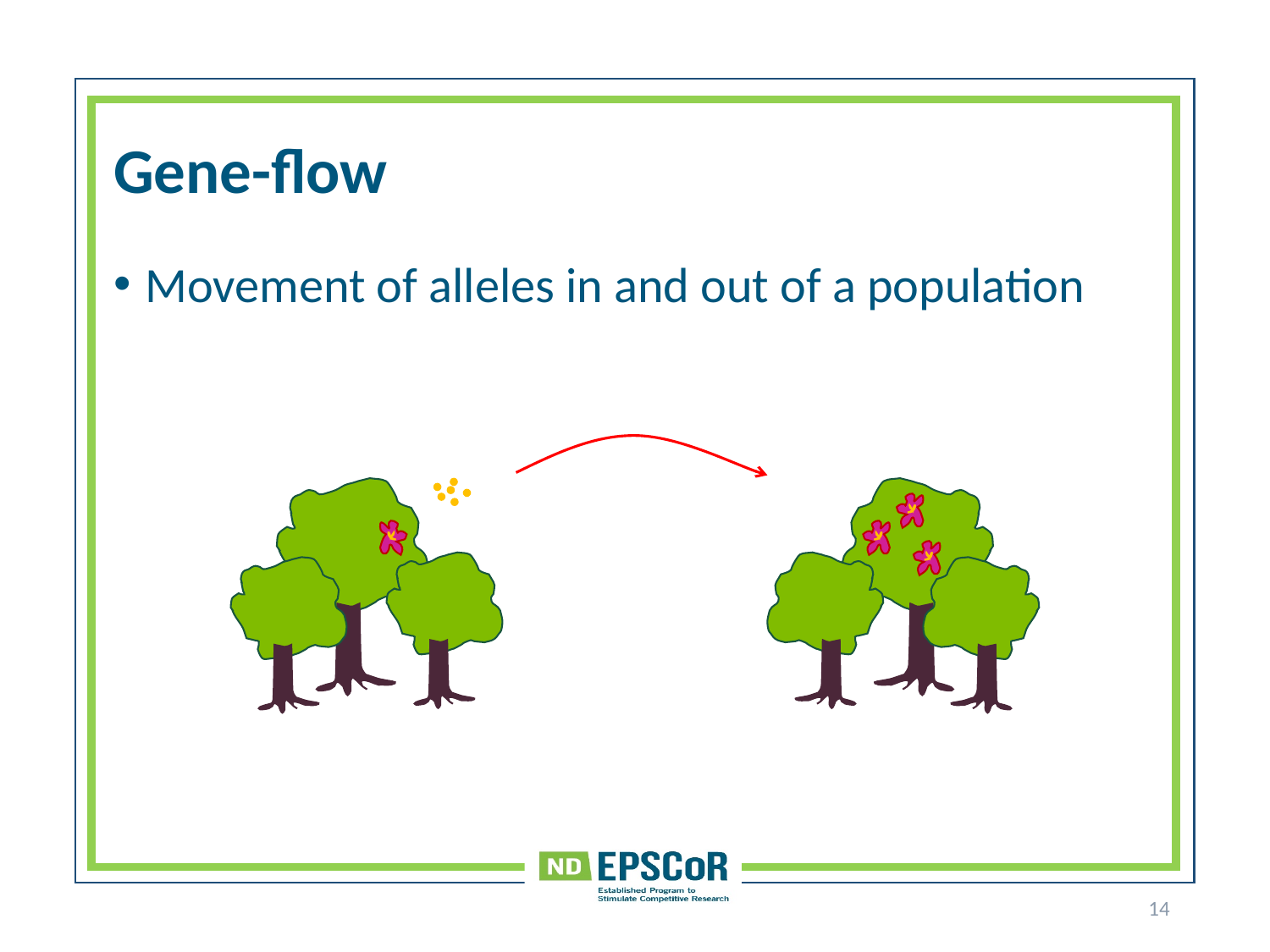

# Gene-flow
Movement of alleles in and out of a population

14